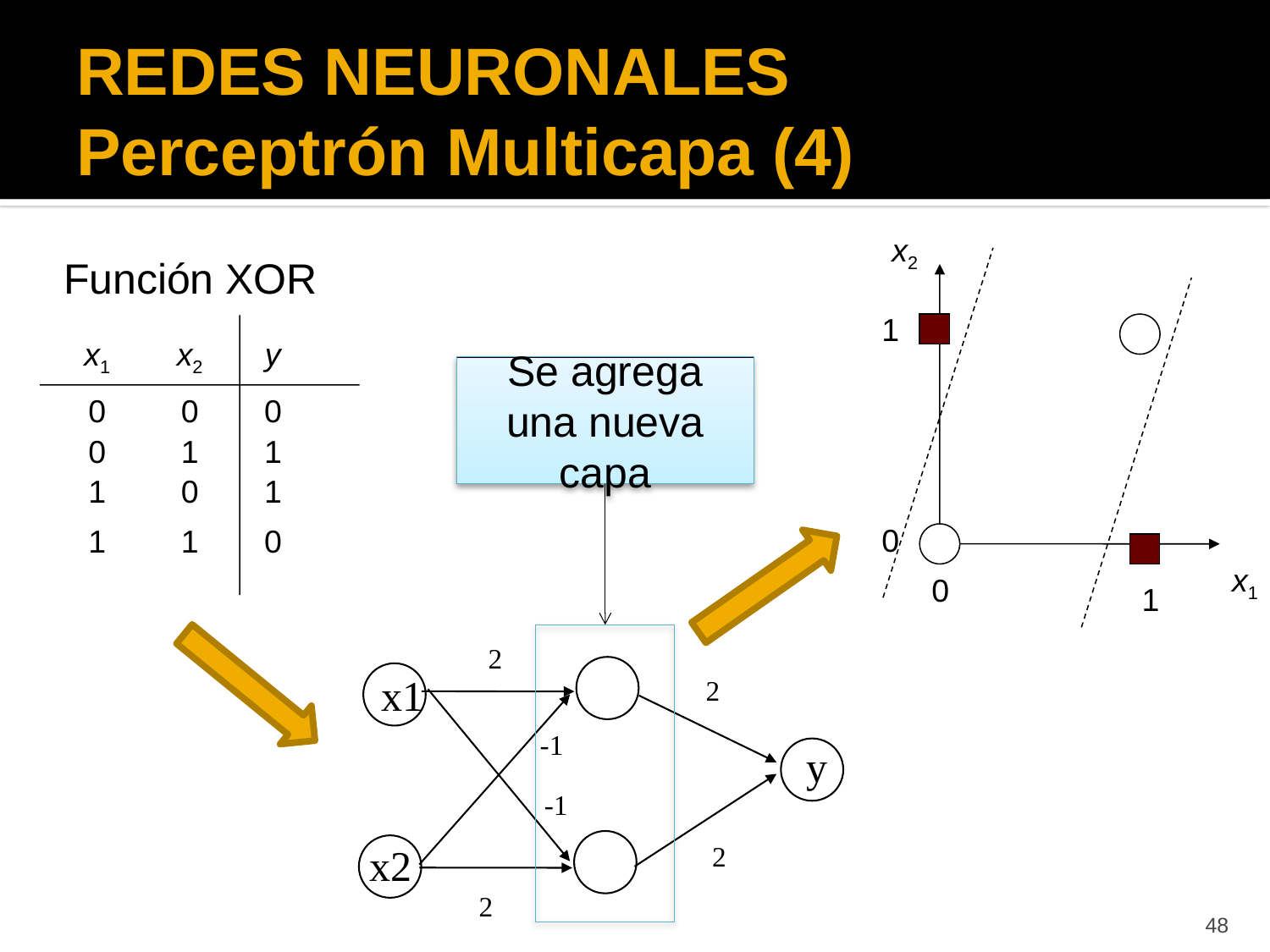

# REDES NEURONALES Perceptrón Multicapa (4)
x2

1

0

x1
0
1
Función XOR

x1
x2
y

0
0
0
0
1
1
1
0
1
1
1
0
Se agrega una nueva capa

2

x1

2

-1
y

-1

x2
2

2
48